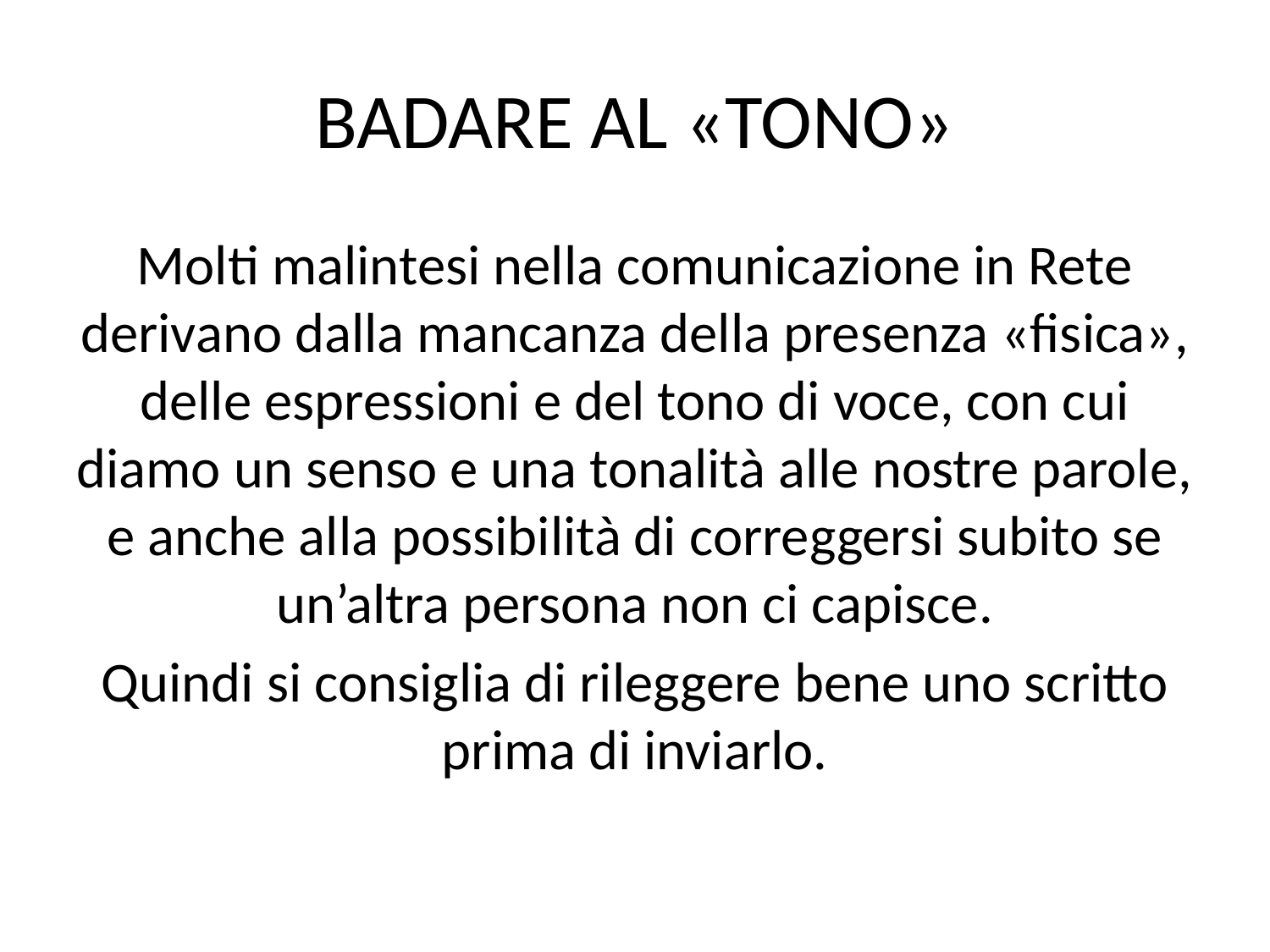

# BADARE AL «TONO»
Molti malintesi nella comunicazione in Rete derivano dalla mancanza della presenza «fisica», delle espressioni e del tono di voce, con cui diamo un senso e una tonalità alle nostre parole, e anche alla possibilità di correggersi subito se un’altra persona non ci capisce.
Quindi si consiglia di rileggere bene uno scritto prima di inviarlo.